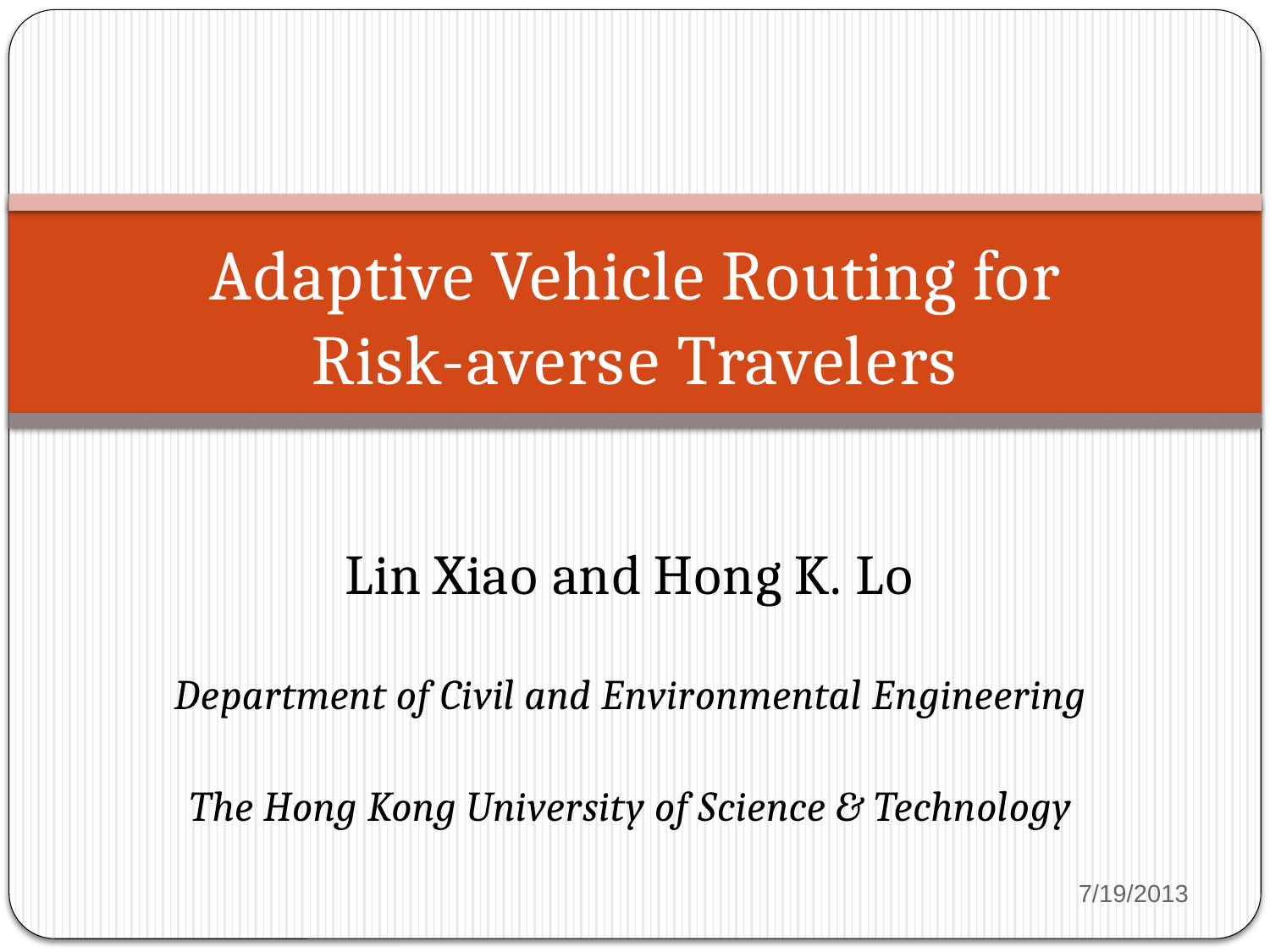

# Adaptive Vehicle Routing for Risk-averse Travelers
Lin Xiao and Hong K. Lo

Department of Civil and Environmental Engineering

The Hong Kong University of Science & Technology
7/19/2013